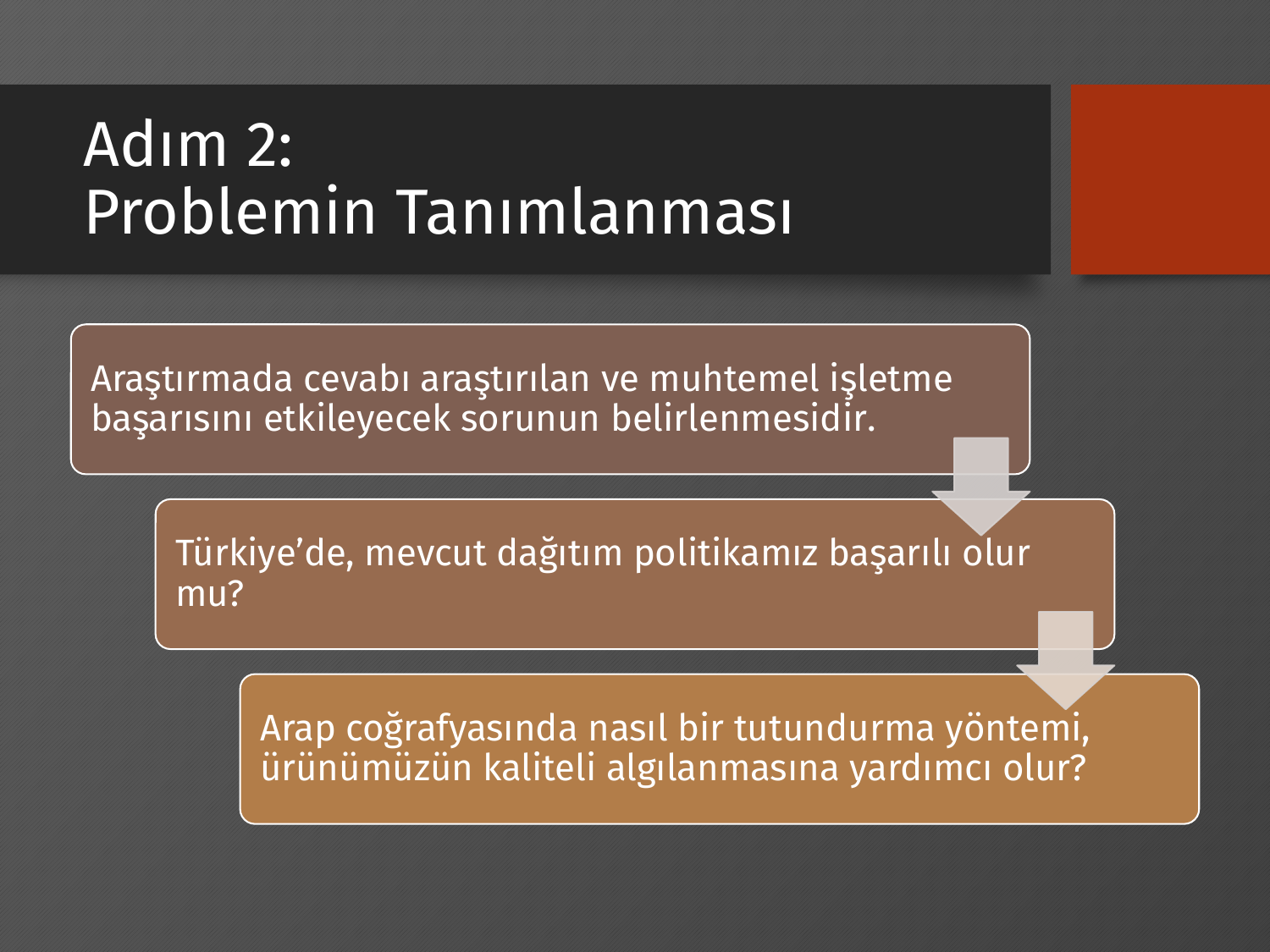

# Adım 2: Problemin Tanımlanması
Araştırmada cevabı araştırılan ve muhtemel işletme başarısını etkileyecek sorunun belirlenmesidir.
Türkiye’de, mevcut dağıtım politikamız başarılı olur mu?
Arap coğrafyasında nasıl bir tutundurma yöntemi, ürünümüzün kaliteli algılanmasına yardımcı olur?